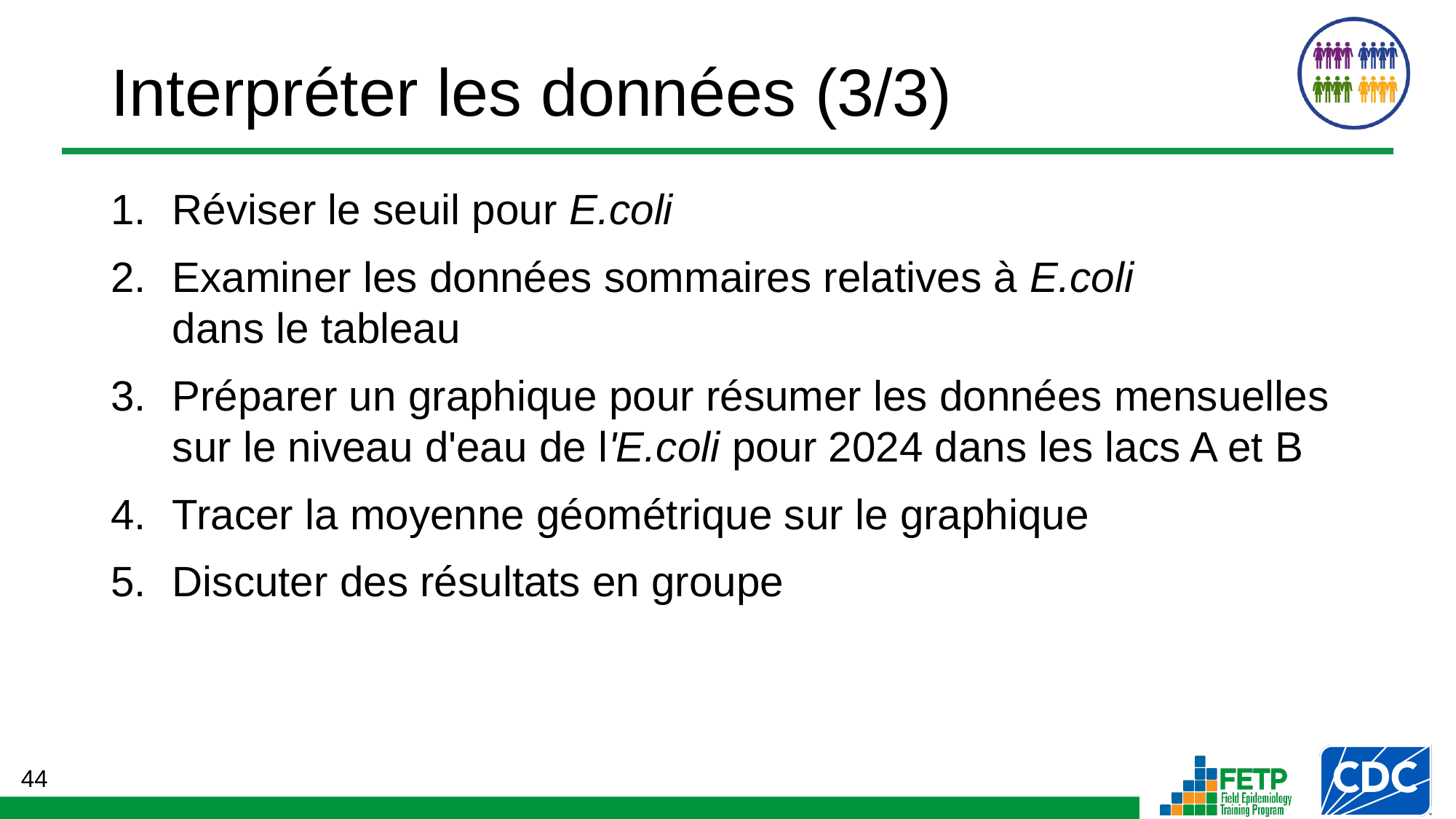

# Interpréter les données (3/3)
Réviser le seuil pour E.coli
Examiner les données sommaires relatives à E.coli
dans le tableau
Préparer un graphique pour résumer les données mensuelles sur le niveau d'eau de l'E.coli pour 2024 dans les lacs A et B
Tracer la moyenne géométrique sur le graphique
Discuter des résultats en groupe